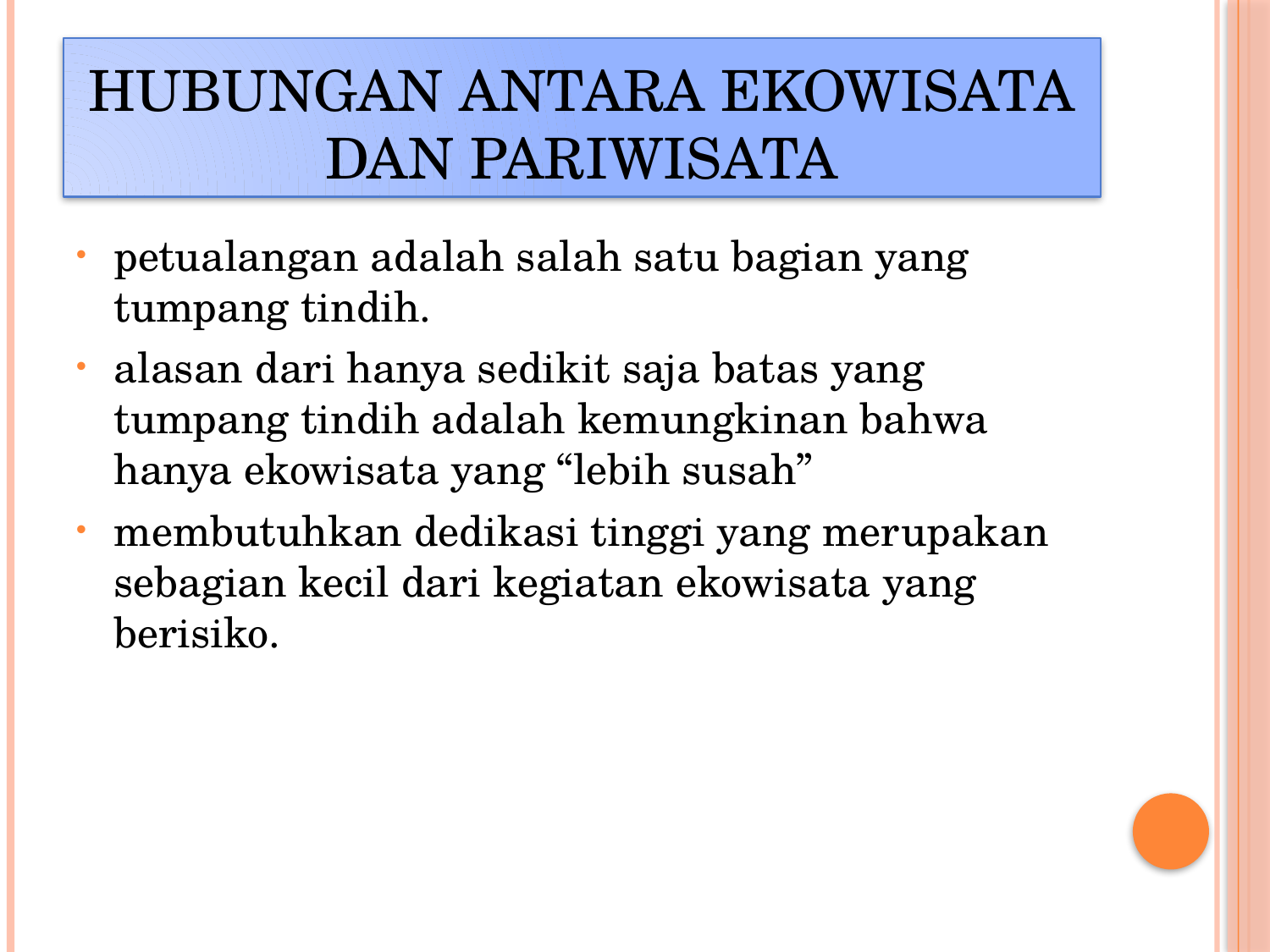

# Hubungan antara ekowisata dan Pariwisata
petualangan adalah salah satu bagian yang tumpang tindih.
alasan dari hanya sedikit saja batas yang tumpang tindih adalah kemungkinan bahwa hanya ekowisata yang “lebih susah”
membutuhkan dedikasi tinggi yang merupakan sebagian kecil dari kegiatan ekowisata yang  berisiko.